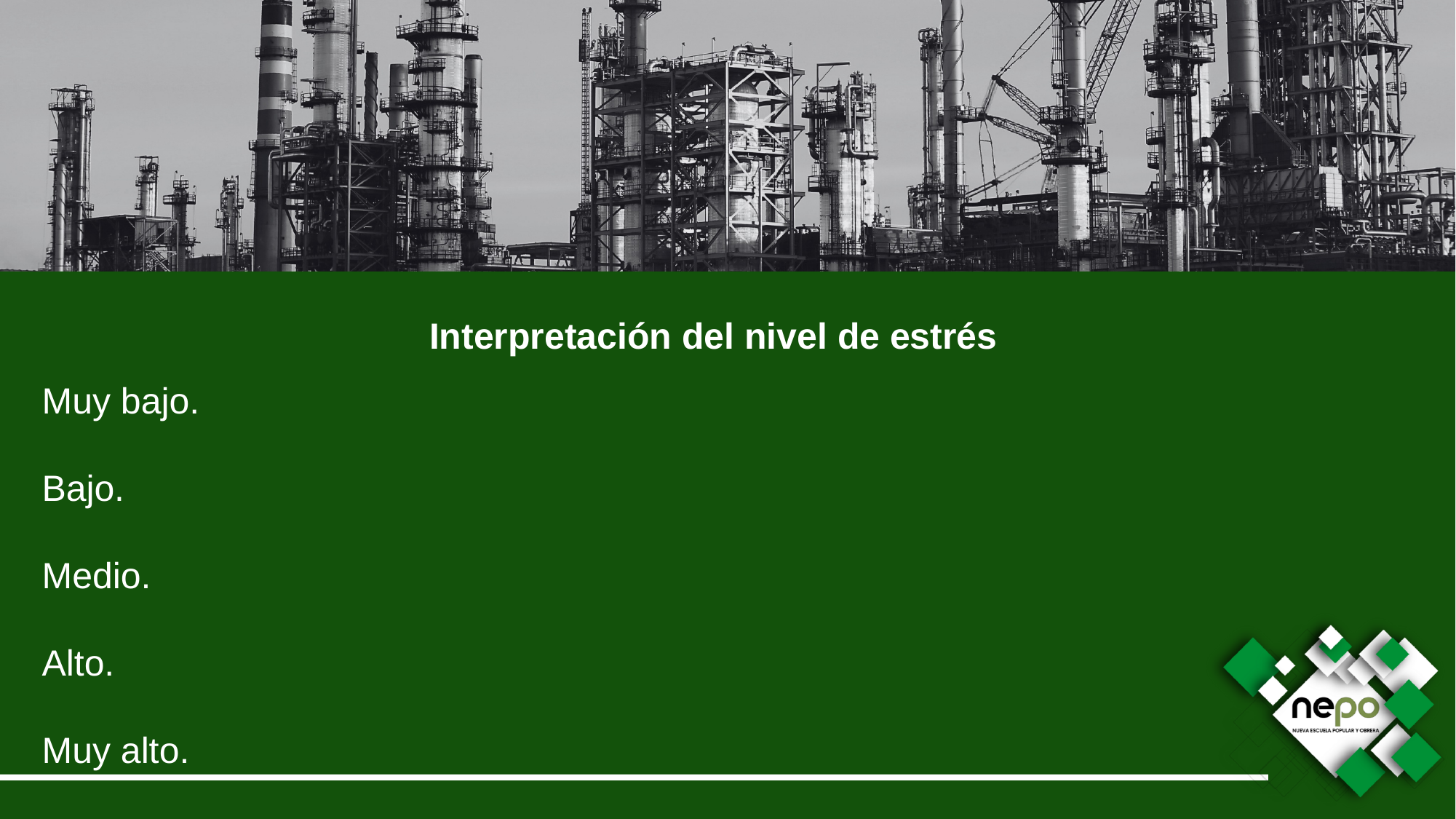

Interpretación del nivel de estrés
Muy bajo.

Bajo.

Medio.

Alto.

Muy alto.